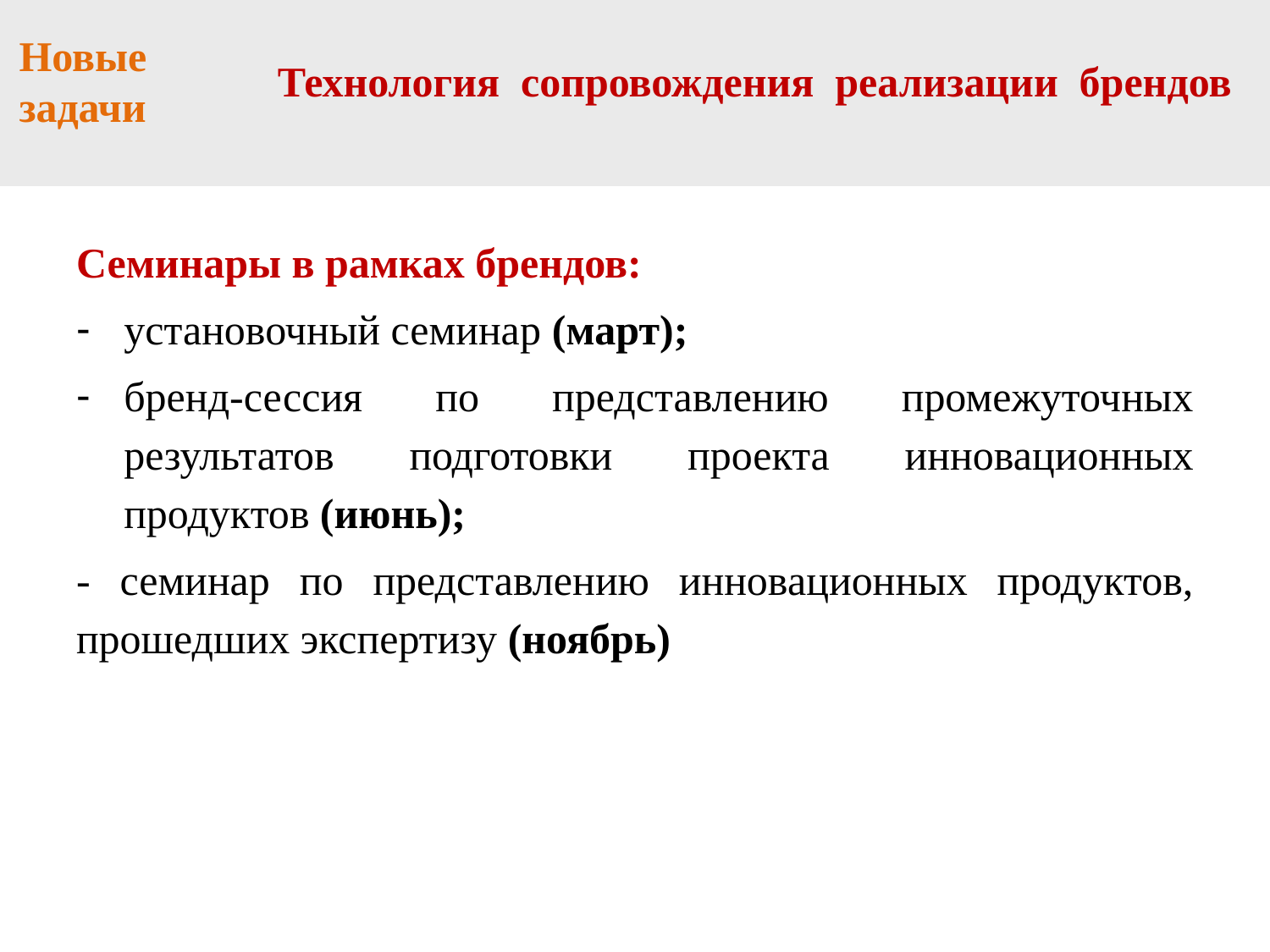

Новые задачи
# Технология  сопровождения  реализации  брендов

Семинары в рамках брендов:
установочный семинар (март);
бренд-сессия по представлению промежуточных результатов подготовки проекта инновационных продуктов (июнь);
- семинар по представлению инновационных продуктов, прошедших экспертизу (ноябрь)